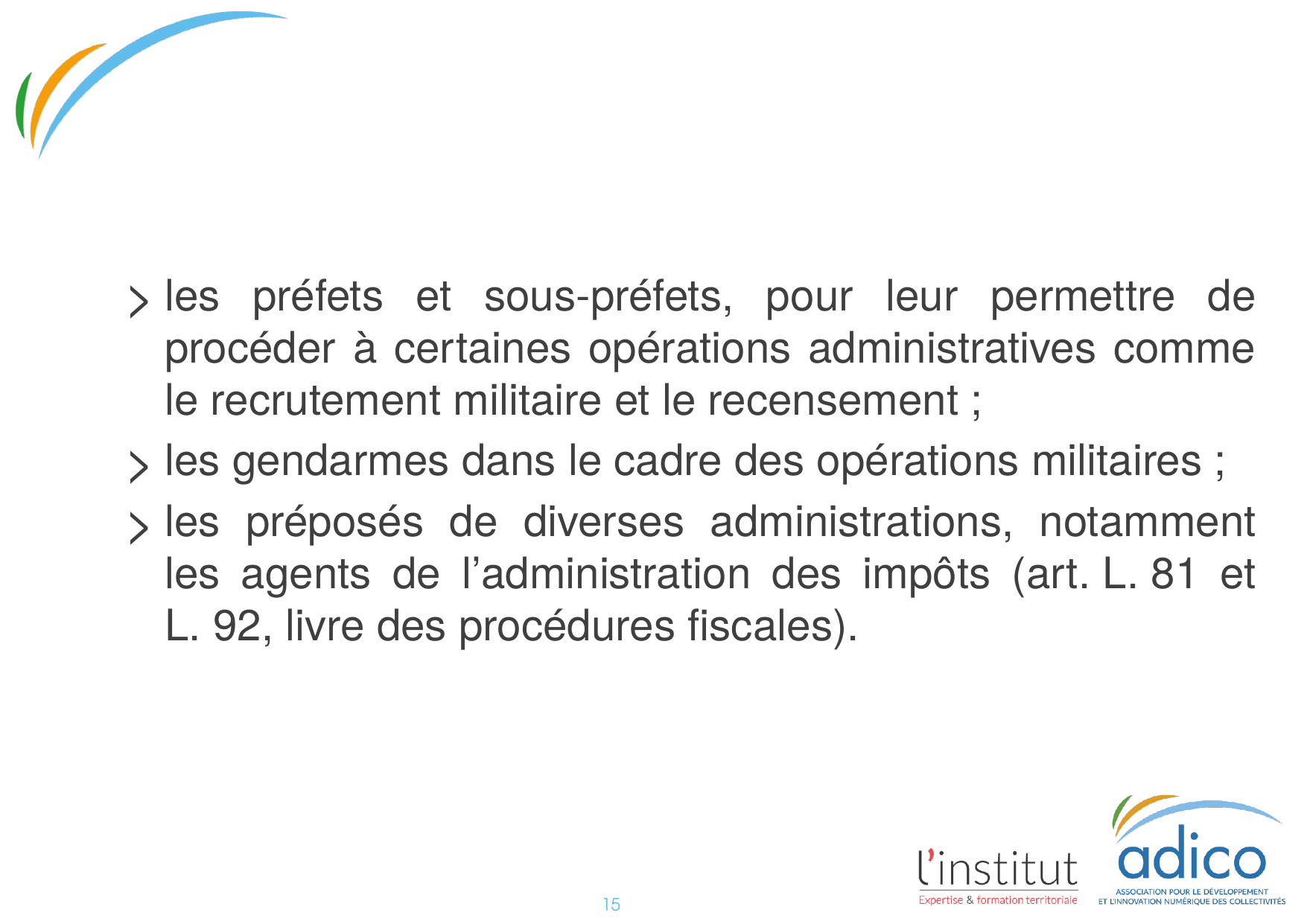

#

les préfets et sous-préfets, pour leur permettre de procéder à certaines opérations administratives comme le recrutement militaire et le recensement ;
les gendarmes dans le cadre des opérations militaires ;
les préposés de diverses administrations, notamment les agents de l’administration des impôts (art. L. 81 et L. 92, livre des procédures fiscales).